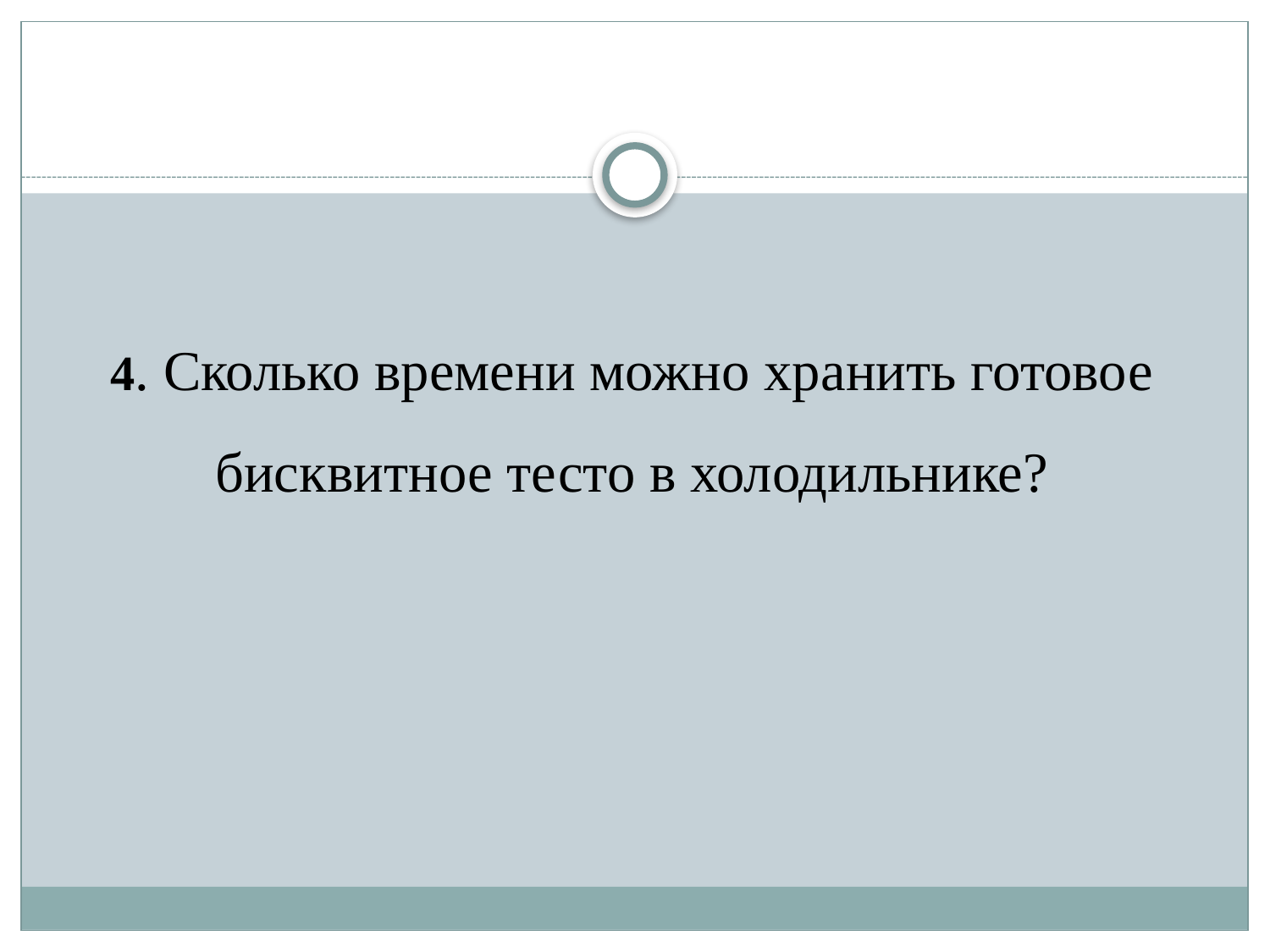

#

4. Сколько времени можно хранить готовое бисквитное тесто в холодильнике?